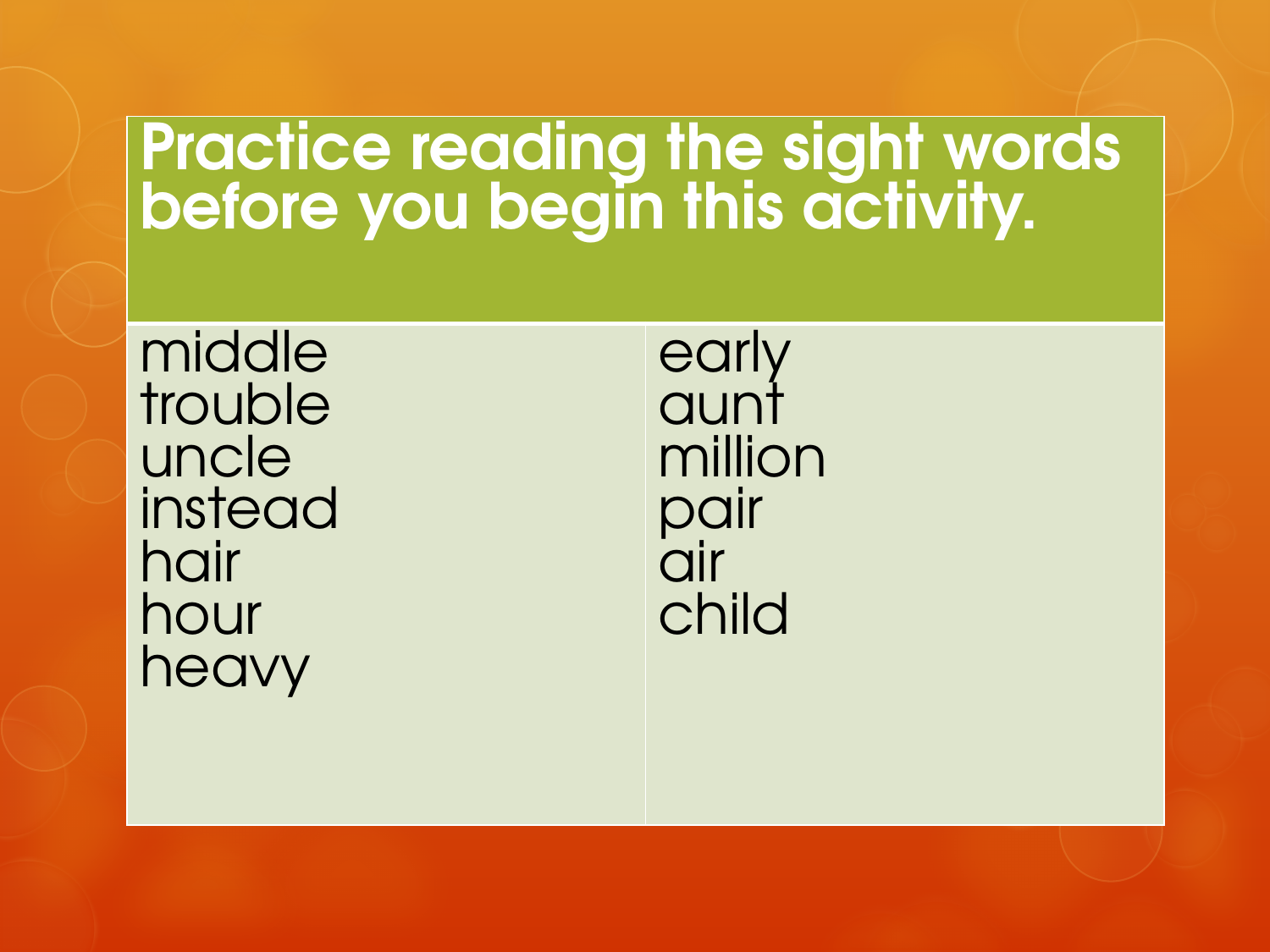

| Practice reading the sight words before you begin this activity. |  |
| --- | --- |
| middle trouble uncle instead hair hour heavy | early aunt million pair air child |